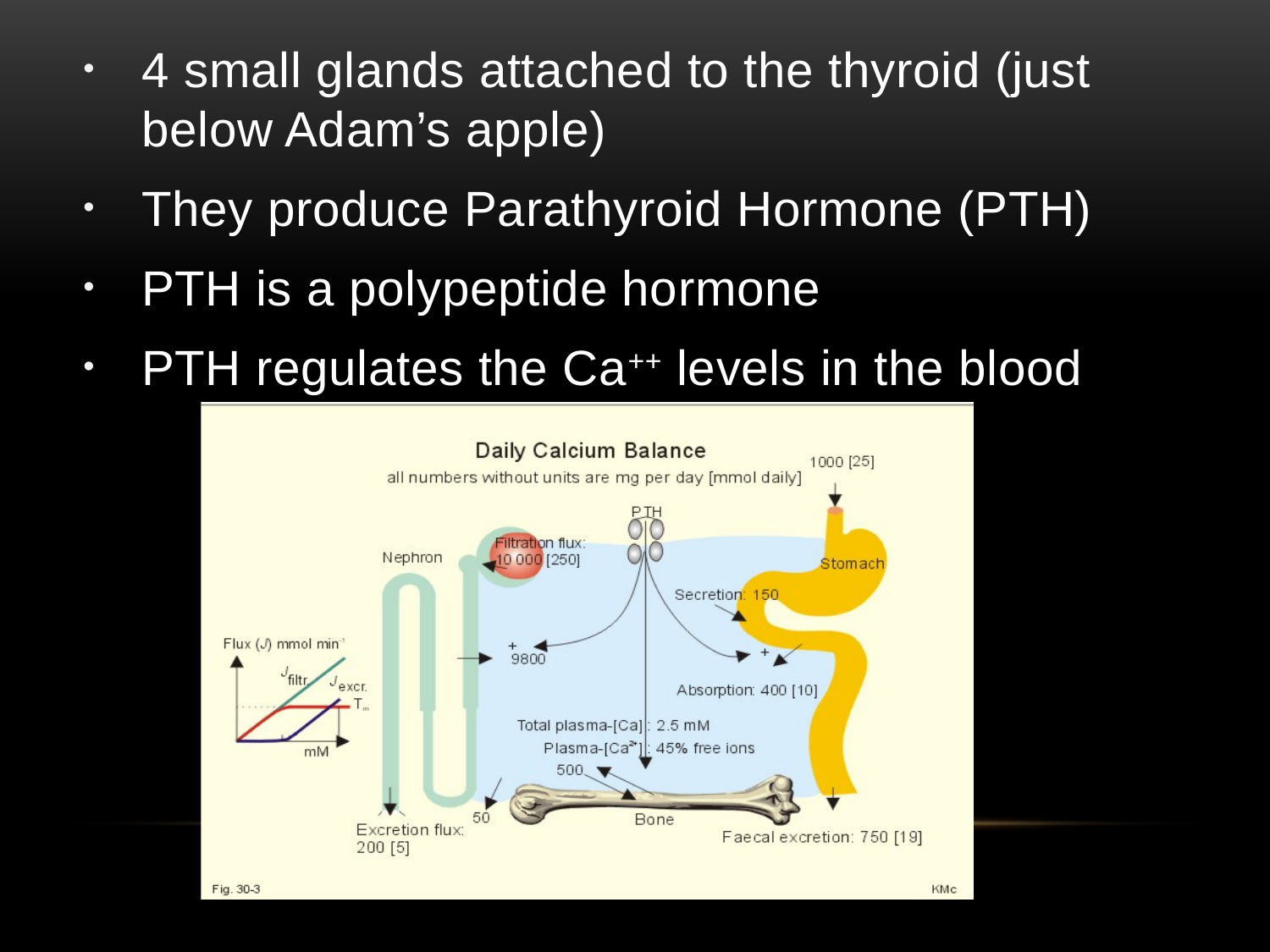

4 small glands attached to the thyroid (just below Adam’s apple)
They produce Parathyroid Hormone (PTH)
PTH is a polypeptide hormone
PTH regulates the Ca++ levels in the blood